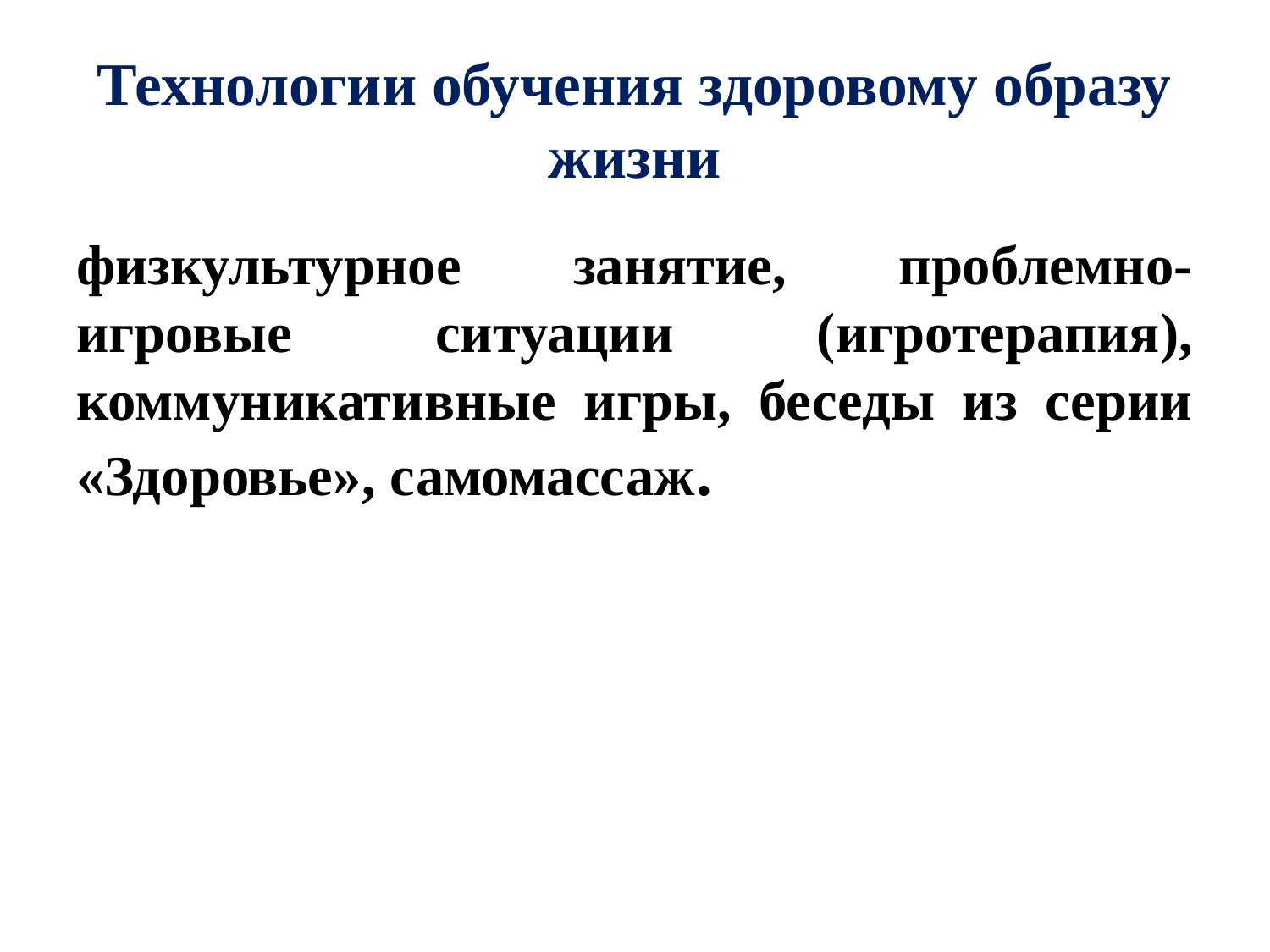

# Технологии обучения здоровому образу жизни
физкультурное занятие, проблемно-игровые ситуации (игротерапия), коммуникативные игры, беседы из серии «Здоровье», самомассаж.